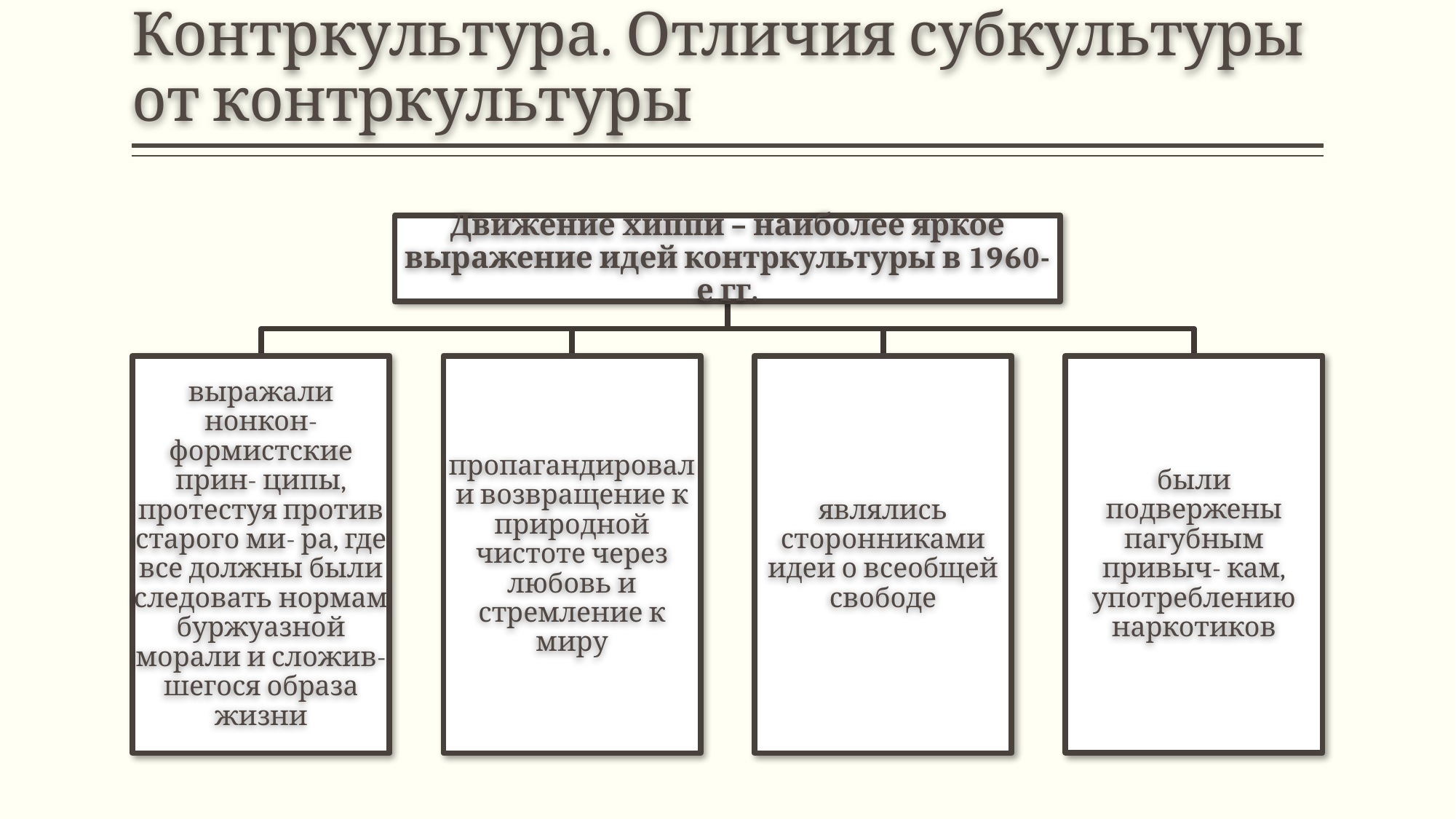

# Контркультура. Отличия субкультуры от контркультуры

Движение хиппи – наиболее яркое выражение идей контркультуры в 1960-е гг.

выражали нонкон- формистские прин- ципы, протестуя против старого ми- ра, где все должны были следовать нормам буржуазной морали и сложив- шегося образа жизни

пропагандировали возвращение к природной чистоте через любовь и стремление к миру

являлись сторонниками идеи о всеобщей свободе

были подвержены пагубным привыч- кам, употреблению наркотиков